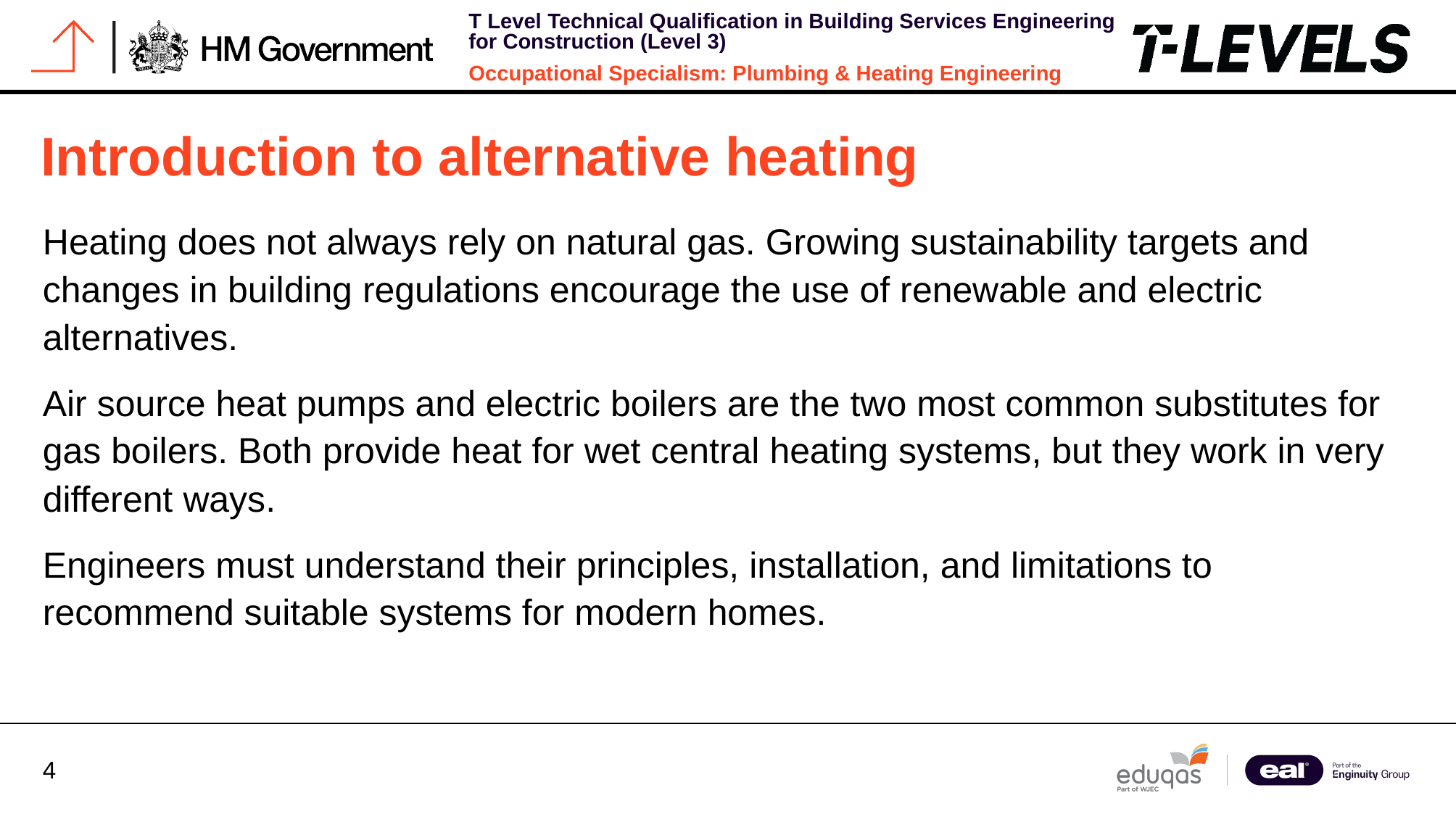

# Introduction to alternative heating
Heating does not always rely on natural gas. Growing sustainability targets and changes in building regulations encourage the use of renewable and electric alternatives.
Air source heat pumps and electric boilers are the two most common substitutes for gas boilers. Both provide heat for wet central heating systems, but they work in very different ways.
Engineers must understand their principles, installation, and limitations to recommend suitable systems for modern homes.